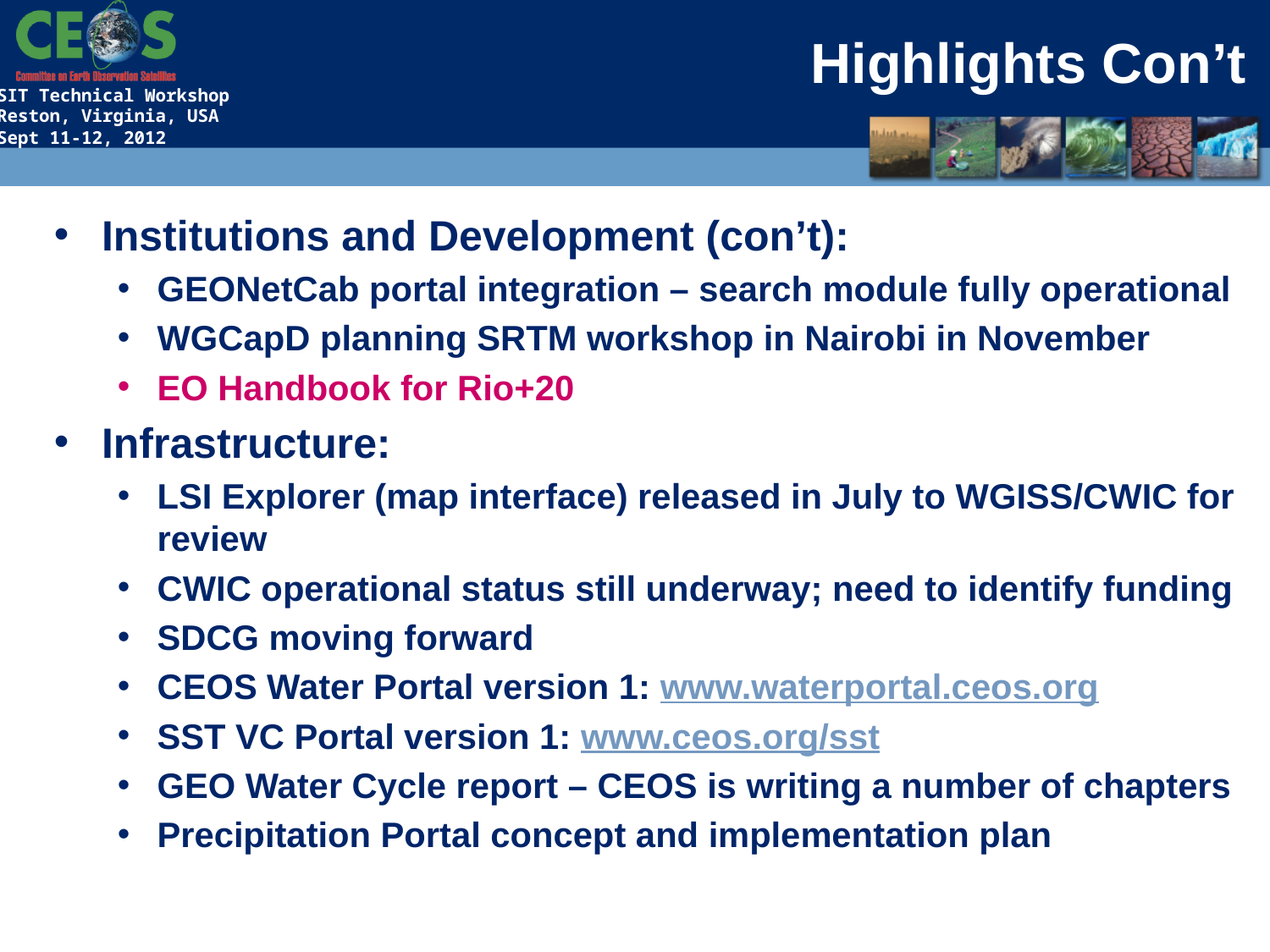

# Highlights Con’t
Institutions and Development (con’t):
GEONetCab portal integration – search module fully operational
WGCapD planning SRTM workshop in Nairobi in November
EO Handbook for Rio+20
Infrastructure:
LSI Explorer (map interface) released in July to WGISS/CWIC for review
CWIC operational status still underway; need to identify funding
SDCG moving forward
CEOS Water Portal version 1: www.waterportal.ceos.org
SST VC Portal version 1: www.ceos.org/sst
GEO Water Cycle report – CEOS is writing a number of chapters
Precipitation Portal concept and implementation plan